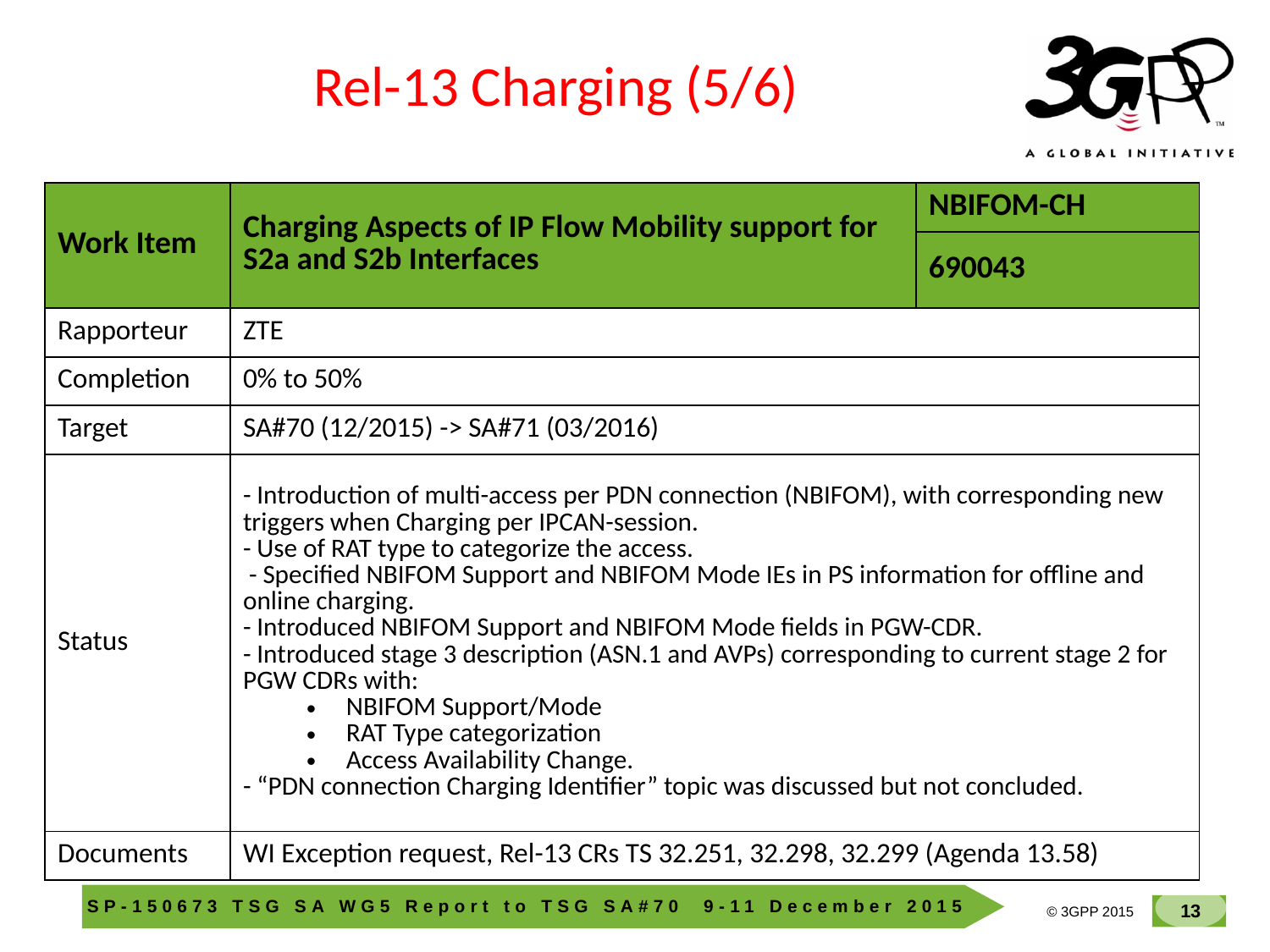

Rel-13 Charging (5/6)
| Work Item | Charging Aspects of IP Flow Mobility support for S2a and S2b Interfaces | NBIFOM-CH |
| --- | --- | --- |
|  |  | 690043 |
| Rapporteur | ZTE |  |
| Completion | 0% to 50% |  |
| Target | SA#70 (12/2015) -> SA#71 (03/2016) |  |
| Status | - Introduction of multi-access per PDN connection (NBIFOM), with corresponding new triggers when Charging per IPCAN-session. - Use of RAT type to categorize the access. - Specified NBIFOM Support and NBIFOM Mode IEs in PS information for offline and online charging. - Introduced NBIFOM Support and NBIFOM Mode fields in PGW-CDR. - Introduced stage 3 description (ASN.1 and AVPs) corresponding to current stage 2 for PGW CDRs with: NBIFOM Support/Mode RAT Type categorization Access Availability Change. - “PDN connection Charging Identifier” topic was discussed but not concluded. |  |
| Documents | WI Exception request, Rel-13 CRs TS 32.251, 32.298, 32.299 (Agenda 13.58) |  |